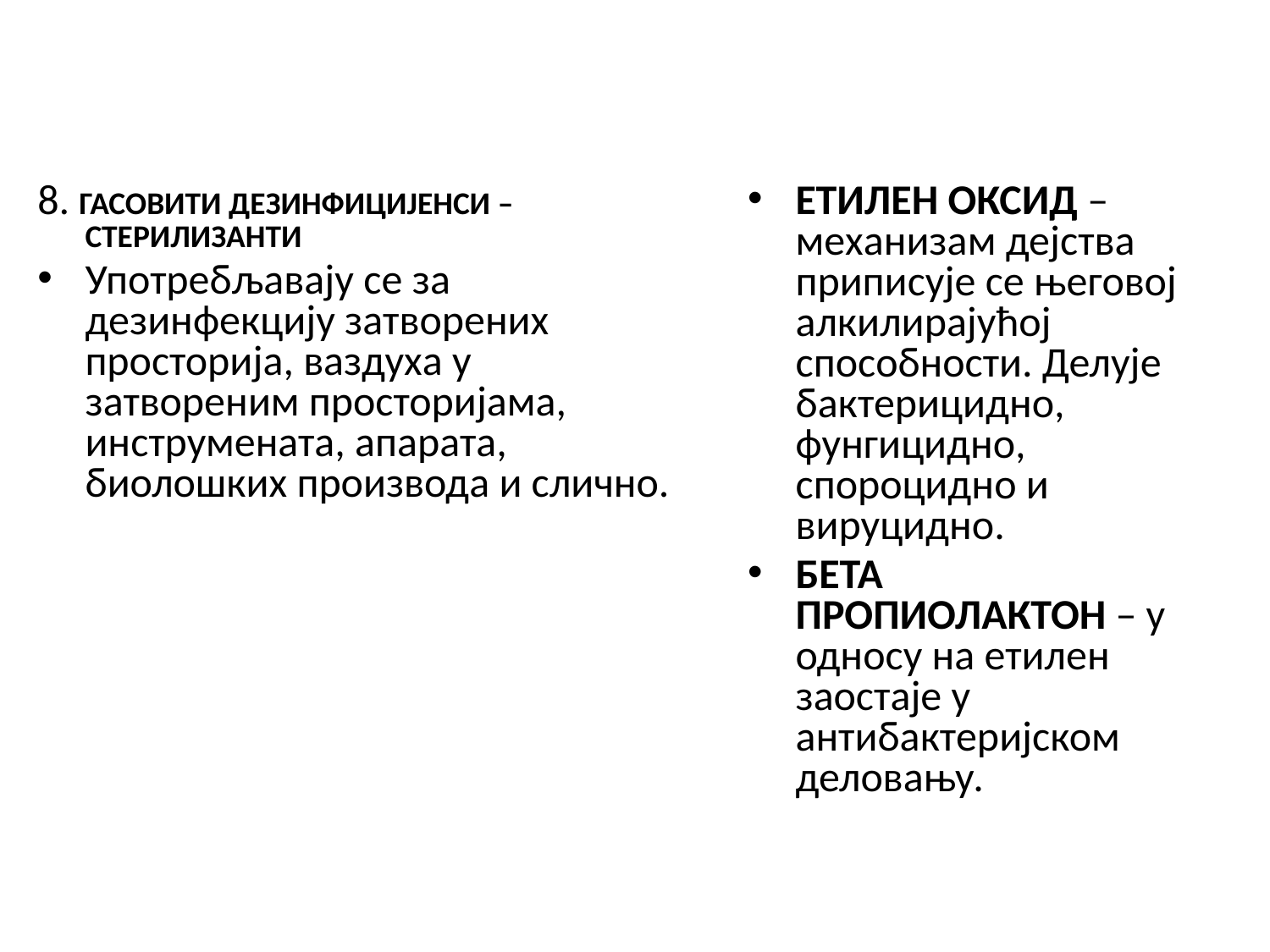

8. ГАСОВИТИ ДЕЗИНФИЦИЈЕНСИ – СТЕРИЛИЗАНТИ
Употребљавају се за дезинфекцију затворених просторија, ваздуха у затвореним просторијама, инструмената, апарата, биолошких производа и слично.

ЕТИЛЕН ОКСИД – механизам дејства приписује се његовој алкилирајућој способности. Делује бактерицидно, фунгицидно, спороцидно и вируцидно.
БЕТА ПРОПИОЛАКТОН – у односу на етилен заостаје у антибактеријском деловању.